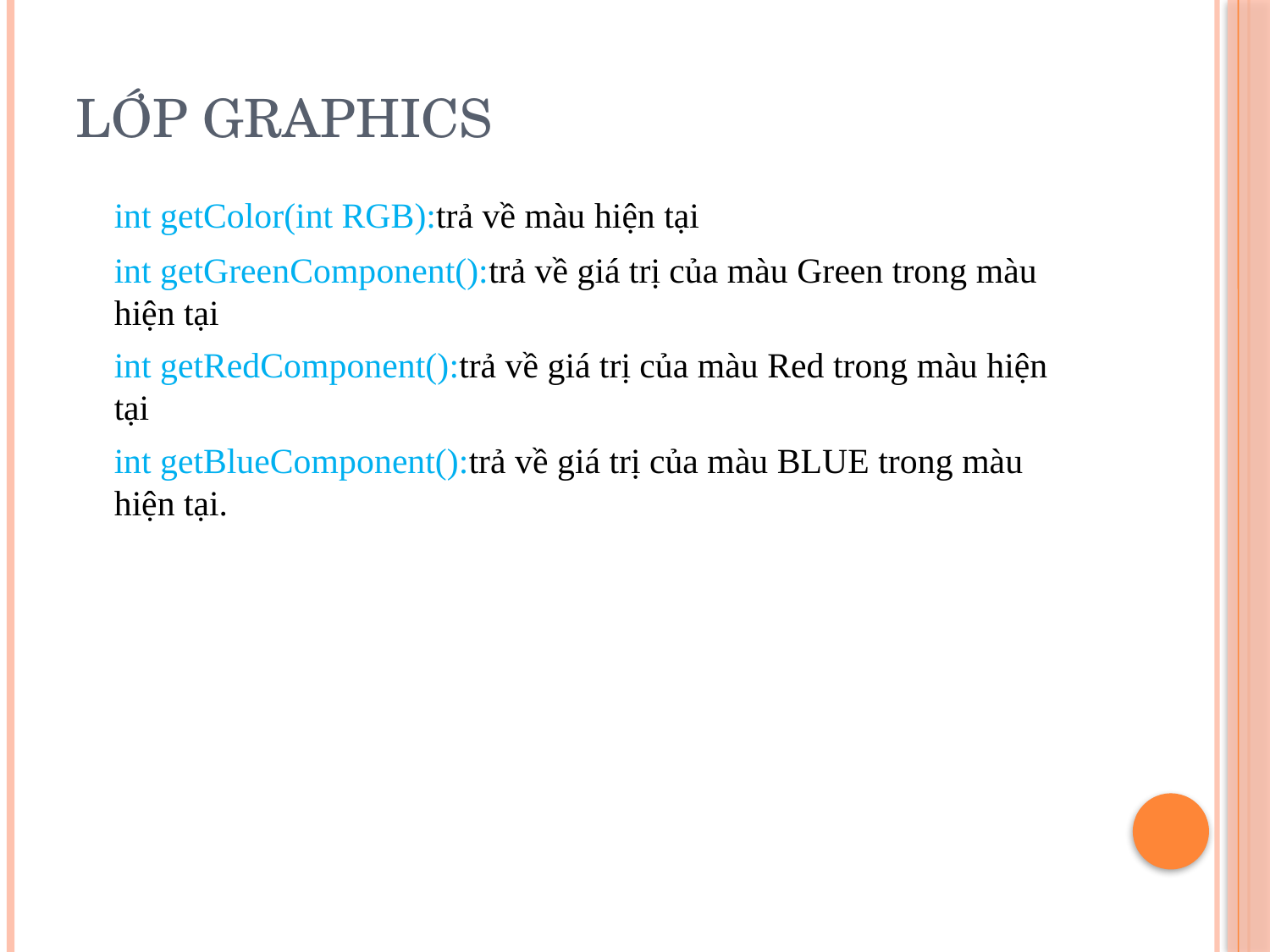

# Lớp graphics
	int getColor(int RGB):trả về màu hiện tại
	int getGreenComponent():trả về giá trị của màu Green trong màu hiện tại
	int getRedComponent():trả về giá trị của màu Red trong màu hiện tại
	int getBlueComponent():trả về giá trị của màu BLUE trong màu hiện tại.